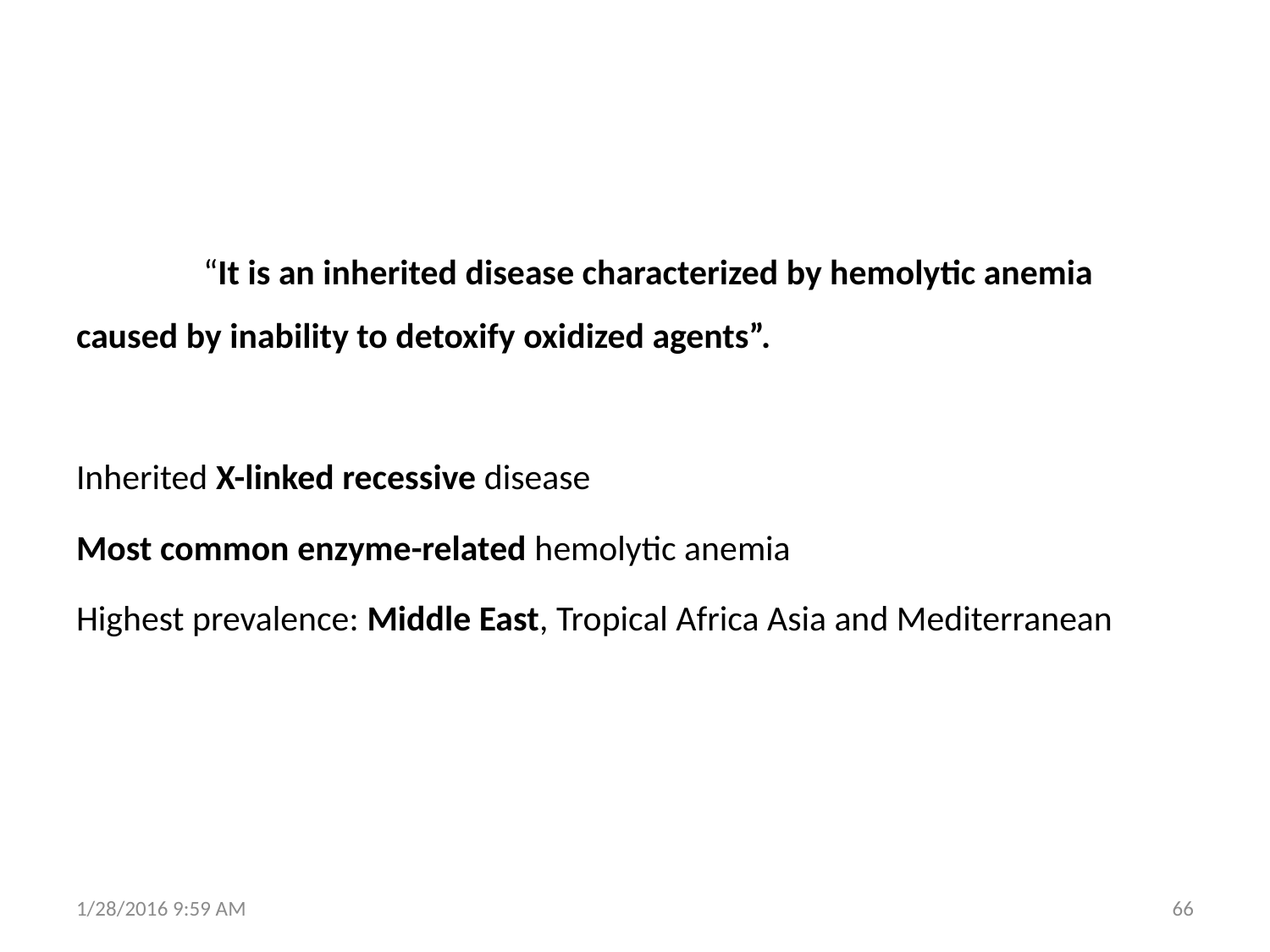

#
	“It is an inherited disease characterized by hemolytic anemia caused by inability to detoxify oxidized agents”.

Inherited X-linked recessive disease
Most common enzyme-related hemolytic anemia
Highest prevalence: Middle East, Tropical Africa Asia and Mediterranean

1/28/2016 9:59 AM
66